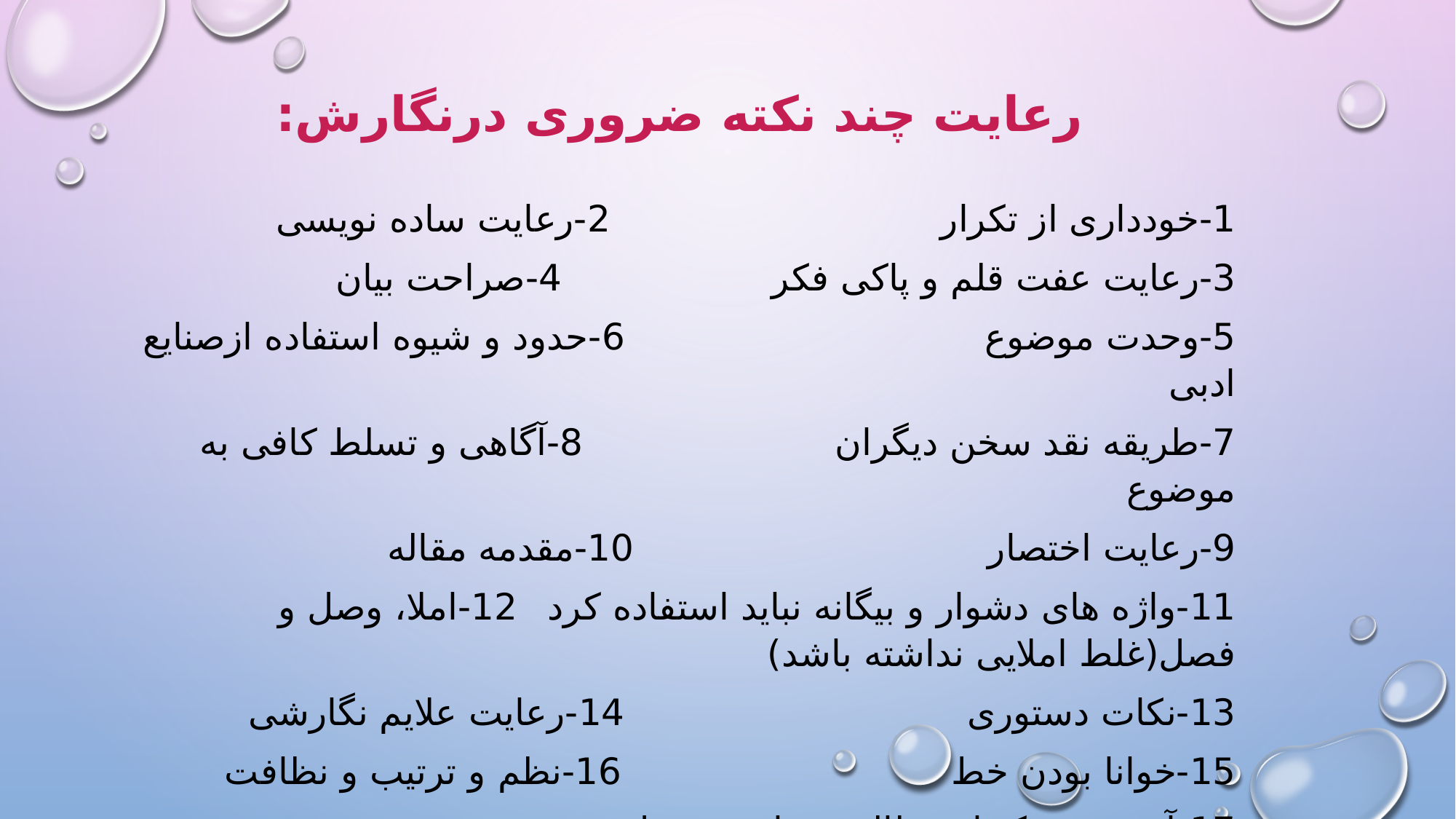

رعایت چند نکته ضروری درنگارش:

1-خودداری از تکرار                                                       2-رعایت ساده نویسی
3-رعایت عفت قلم و پاکی فکر                                   4-صراحت بیان
5-وحدت موضوع                                                            6-حدود و شیوه استفاده ازصنایع ادبی
7-طریقه نقد سخن دیگران                                          8-آگاهی و تسلط کافی به موضوع
9-رعایت اختصار                                                           10-مقدمه مقاله
11-واژه های دشوار و بیگانه نباید استفاده کرد     12-املا، وصل و فصل(غلط املایی نداشته باشد)
13-نکات دستوری                                                         14-رعایت علايم نگارشی
15-خوانا بودن خط                                                       16-نظم و ترتیب و نظافت
17-آوردن هریک از مطالب جدا و مستقل